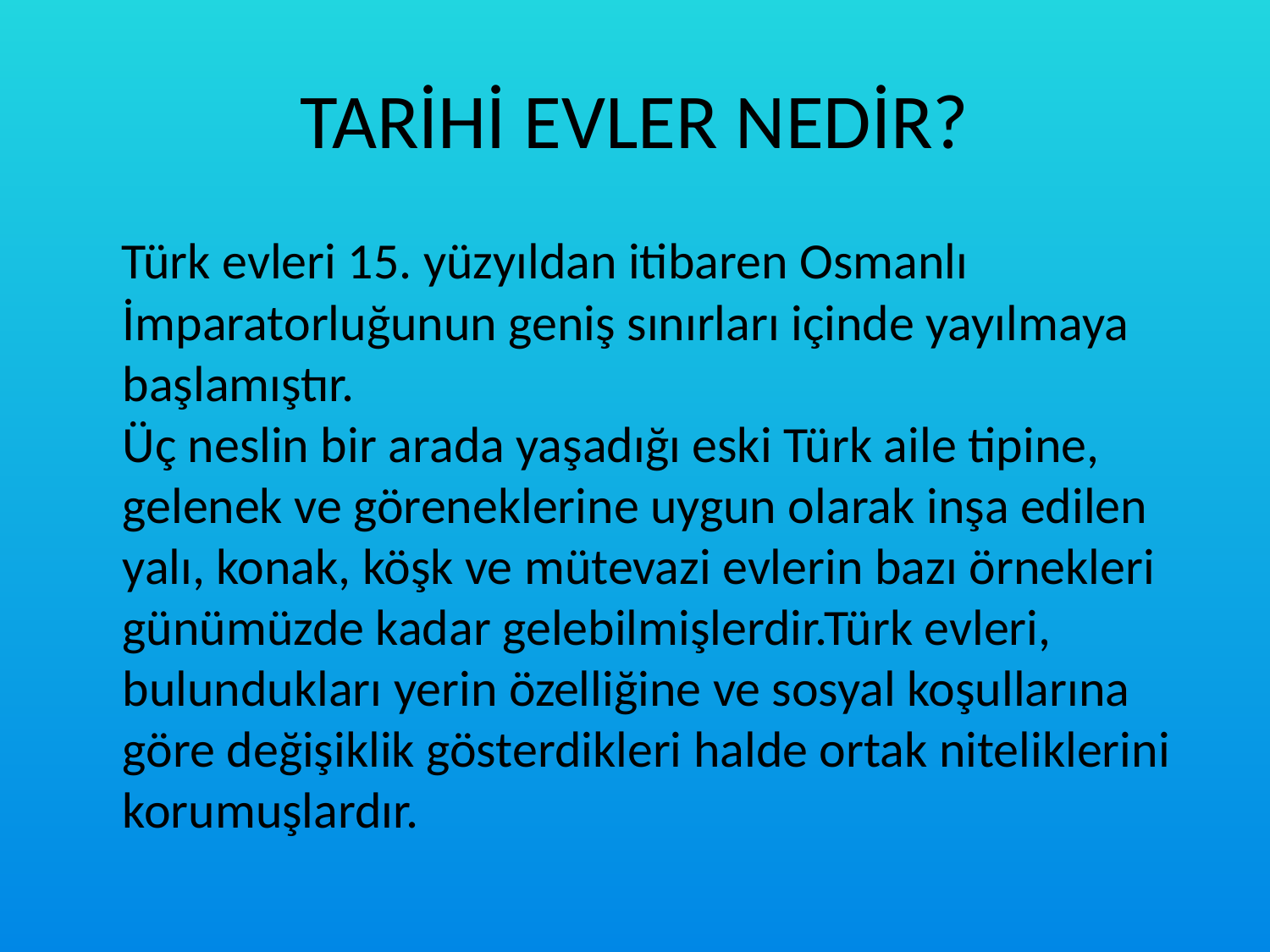

# TARİHİ EVLER NEDİR?
    Türk evleri 15. yüzyıldan itibaren Osmanlı İmparatorluğunun geniş sınırları içinde yayılmaya başlamıştır. 
Üç neslin bir arada yaşadığı eski Türk aile tipine, gelenek ve göreneklerine uygun olarak inşa edilen yalı, konak, köşk ve mütevazi evlerin bazı örnekleri günümüzde kadar gelebilmişlerdir.Türk evleri, bulundukları yerin özelliğine ve sosyal koşullarına göre değişiklik gösterdikleri halde ortak niteliklerini korumuşlardır.